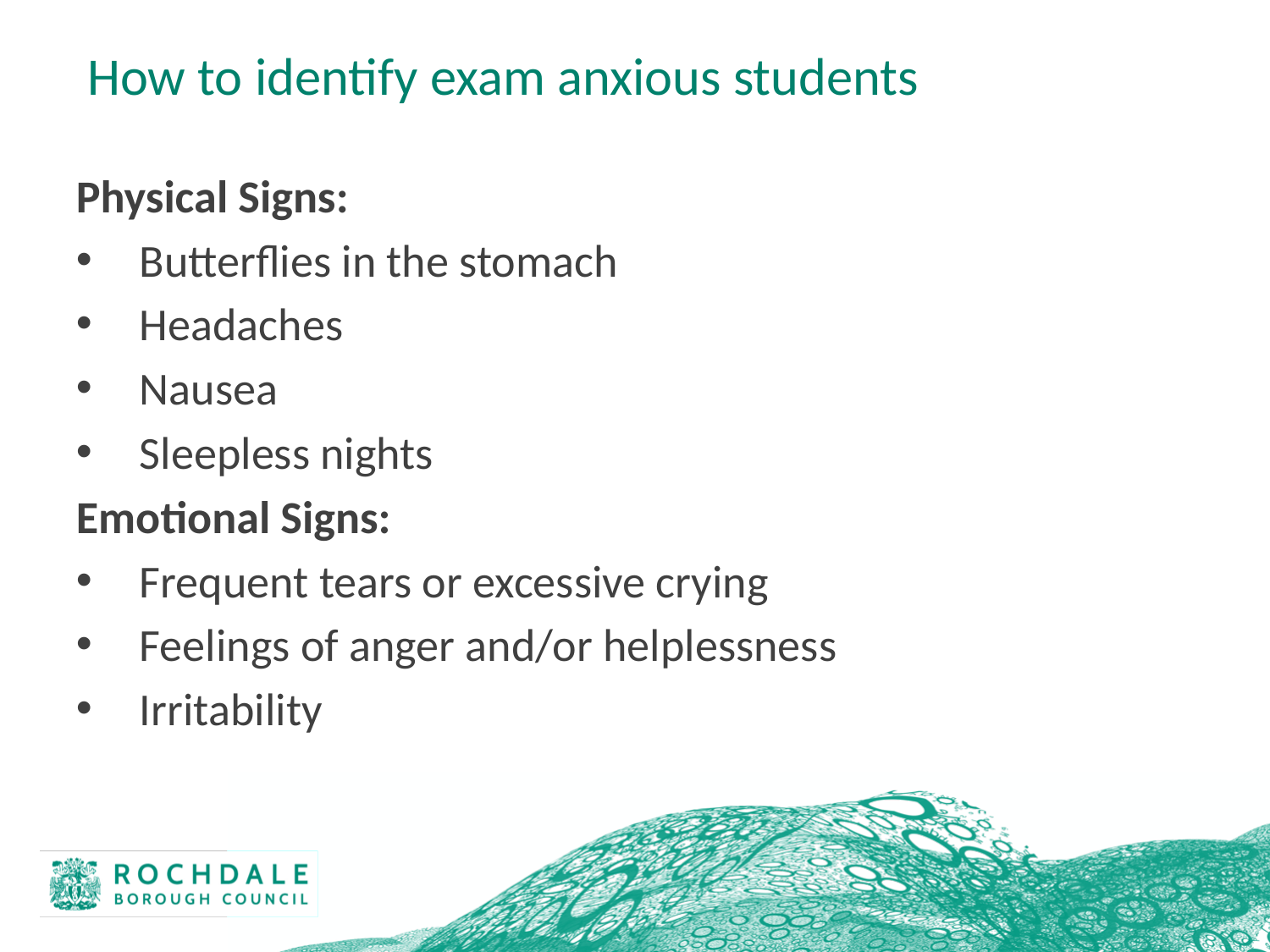

# How to identify exam anxious students
Physical Signs:
Butterflies in the stomach
Headaches
Nausea
Sleepless nights
Emotional Signs:
Frequent tears or excessive crying
Feelings of anger and/or helplessness
Irritability